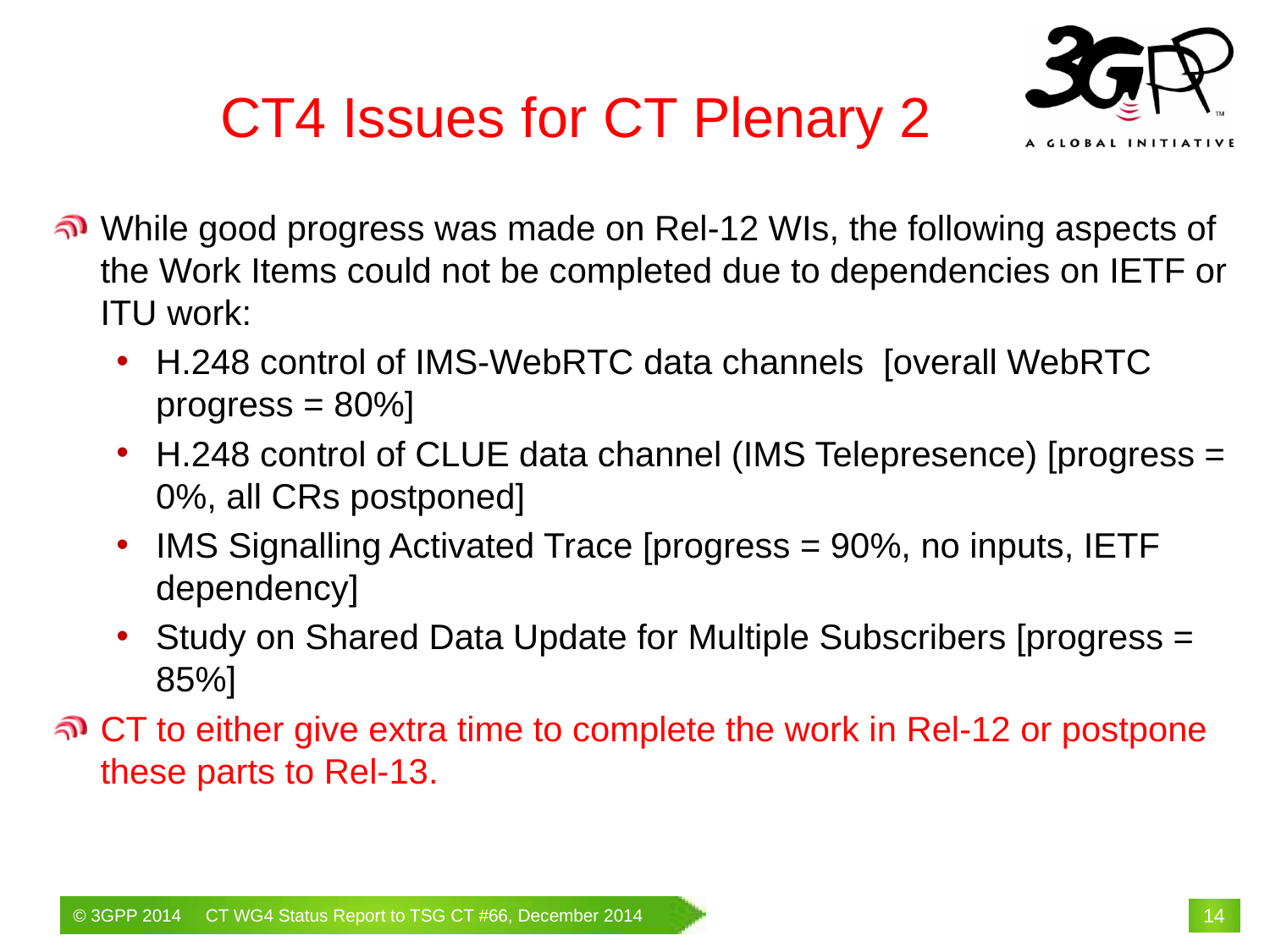

# CT4 Issues for CT Plenary 2
While good progress was made on Rel-12 WIs, the following aspects of the Work Items could not be completed due to dependencies on IETF or ITU work:
H.248 control of IMS-WebRTC data channels  [overall WebRTC progress = 80%]
H.248 control of CLUE data channel (IMS Telepresence) [progress = 0%, all CRs postponed]
IMS Signalling Activated Trace [progress = 90%, no inputs, IETF dependency]
Study on Shared Data Update for Multiple Subscribers [progress = 85%]
CT to either give extra time to complete the work in Rel-12 or postpone these parts to Rel-13.